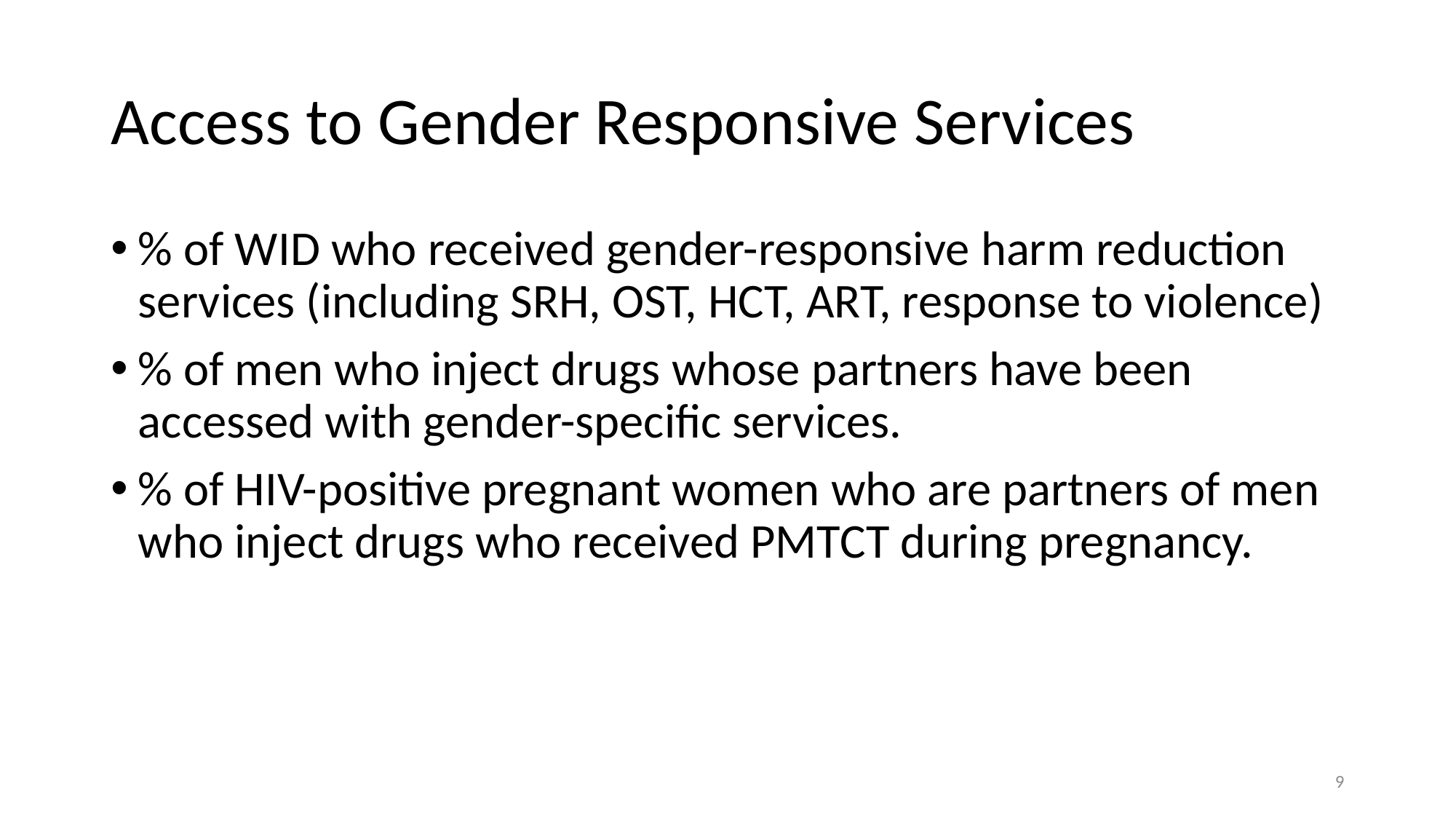

# Access to Gender Responsive Services
% of WID who received gender-responsive harm reduction services (including SRH, OST, HCT, ART, response to violence)
% of men who inject drugs whose partners have been accessed with gender-specific services.
% of HIV-positive pregnant women who are partners of men who inject drugs who received PMTCT during pregnancy.

9